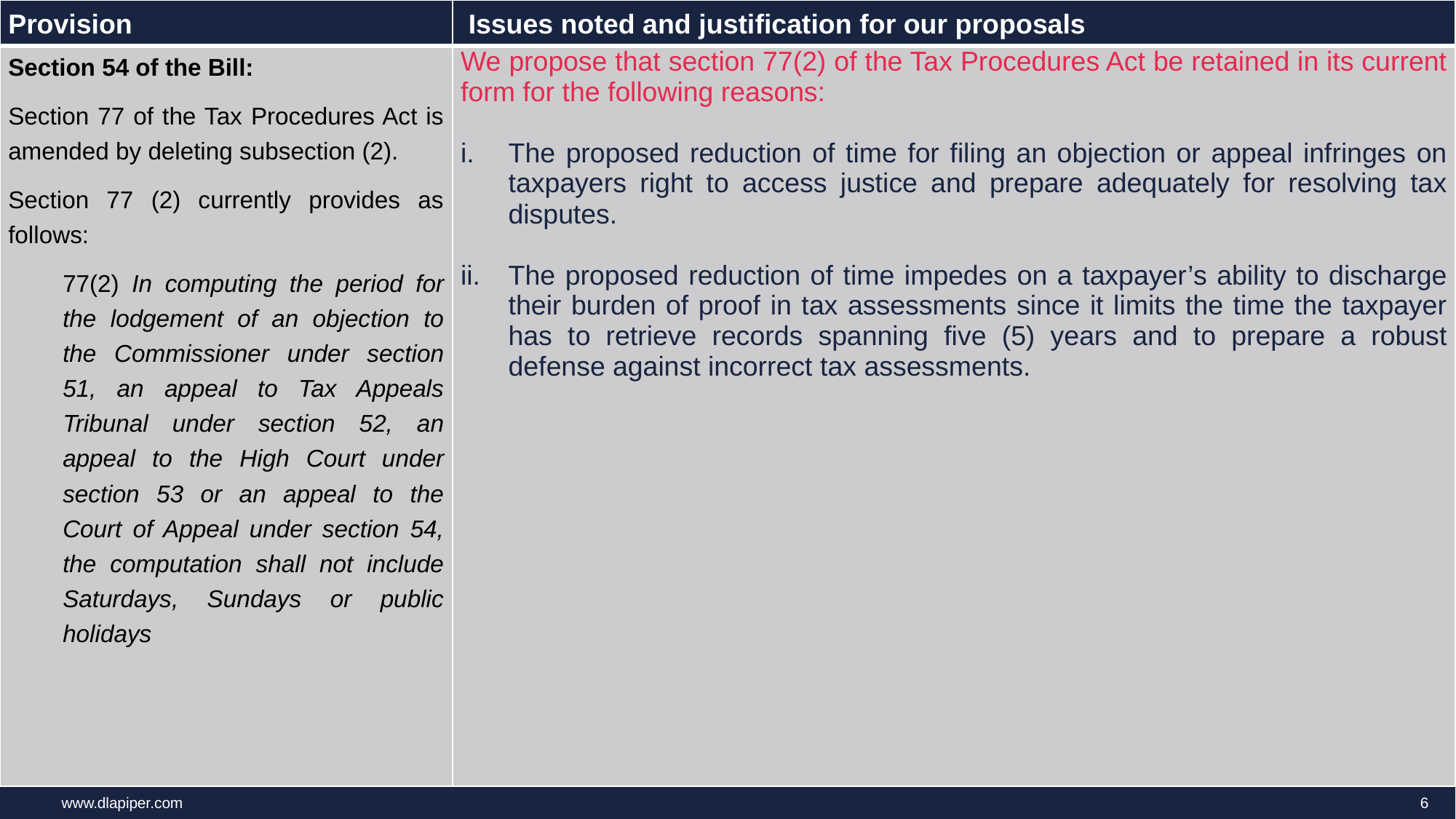

| Provision | Issues noted and justification for our proposals |
| --- | --- |
| Section 54 of the Bill: Section 77 of the Tax Procedures Act is amended by deleting subsection (2). Section 77 (2) currently provides as follows: 77(2) In computing the period for the lodgement of an objection to the Commissioner under section 51, an appeal to Tax Appeals Tribunal under section 52, an appeal to the High Court under section 53 or an appeal to the Court of Appeal under section 54, the computation shall not include Saturdays, Sundays or public holidays | We propose that section 77(2) of the Tax Procedures Act be retained in its current form for the following reasons: The proposed reduction of time for filing an objection or appeal infringes on taxpayers right to access justice and prepare adequately for resolving tax disputes. The proposed reduction of time impedes on a taxpayer’s ability to discharge their burden of proof in tax assessments since it limits the time the taxpayer has to retrieve records spanning five (5) years and to prepare a robust defense against incorrect tax assessments. |
6